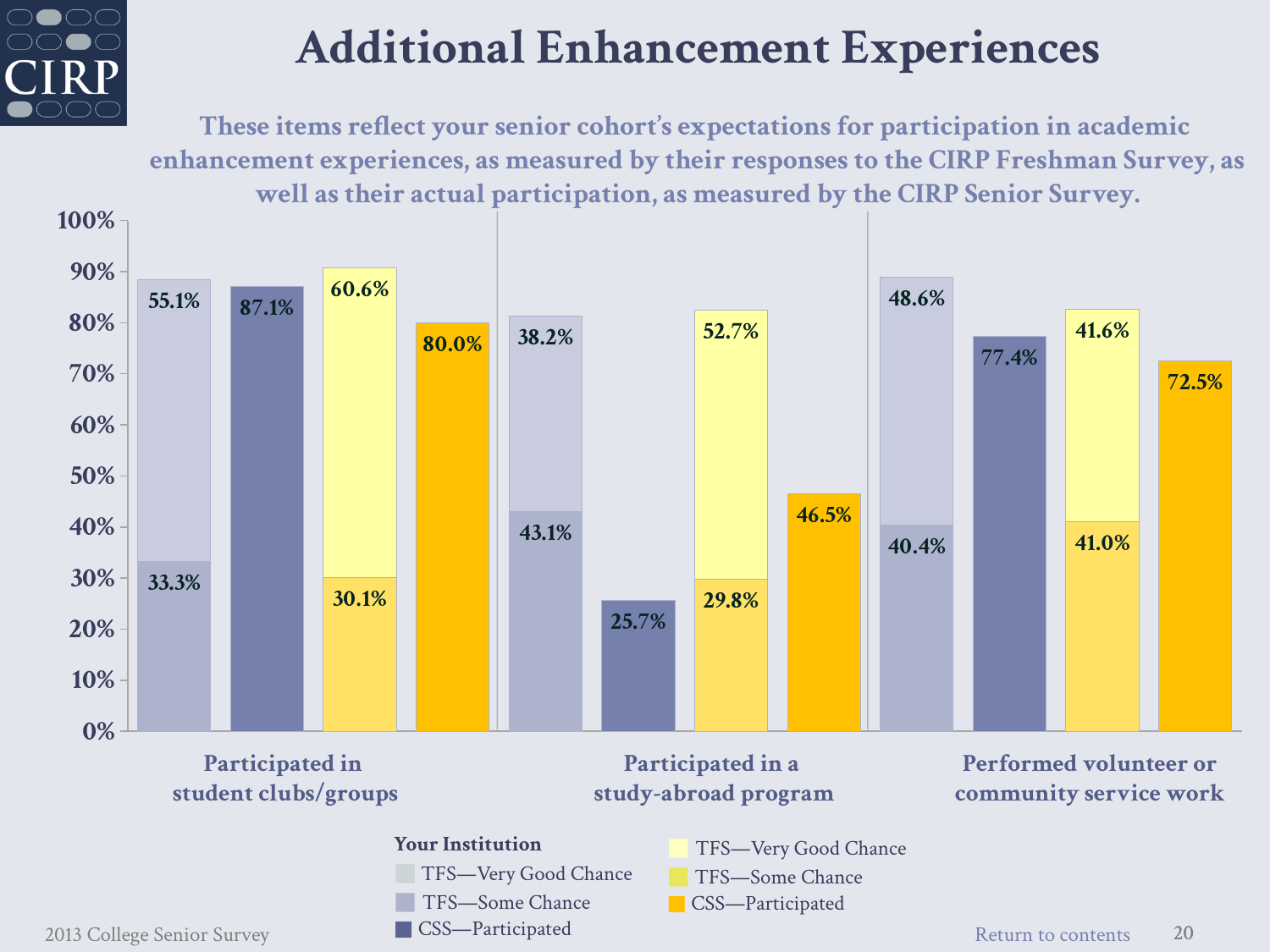

Additional Enhancement Experiences
These items reflect your senior cohort’s expectations for participation in academic
enhancement experiences, as measured by their responses to the CIRP Freshman Survey, as well as their actual participation, as measured by the CIRP Senior Survey.

### Chart

| Category | Some chance  | Very good chance |
|---|---|---|
| tfs-student clubs/groups | 0.333 | 0.551 |
| css-student clubs/groups | 0.871 | None |
| tfs-student clubs/groups(comp) | 0.301 | 0.606 |
| css-student clubs/groups(comp) | 0.8 | None |
| tfs-student study-abroad | 0.431 | 0.382 |
| css-student study-abroad | 0.257 | None |
| tfs-student study-abroad(comp) | 0.298 | 0.527 |
| css-student study-abroad(comp) | 0.465 | None |
| tfs-student volunteer/community | 0.404 | 0.486 |
| css-student volunteer/community | 0.774 | None |
| tfs-student volunteer/community(comp) | 0.41 | 0.416 |
| css-student volunteer/community(comp) | 0.7250000000000001 | None |
Participated in
student clubs/groups
Participated in a
study-abroad program
Performed volunteer or community service work
Your Institution
■ TFS—Very Good Chance
■ TFS—Some Chance
■ CSS—Participated

Comparison Group
■ TFS—Very Good Chance
■ TFS—Some Chance
■ CSS—Participated
2013 College Senior Survey
20
20